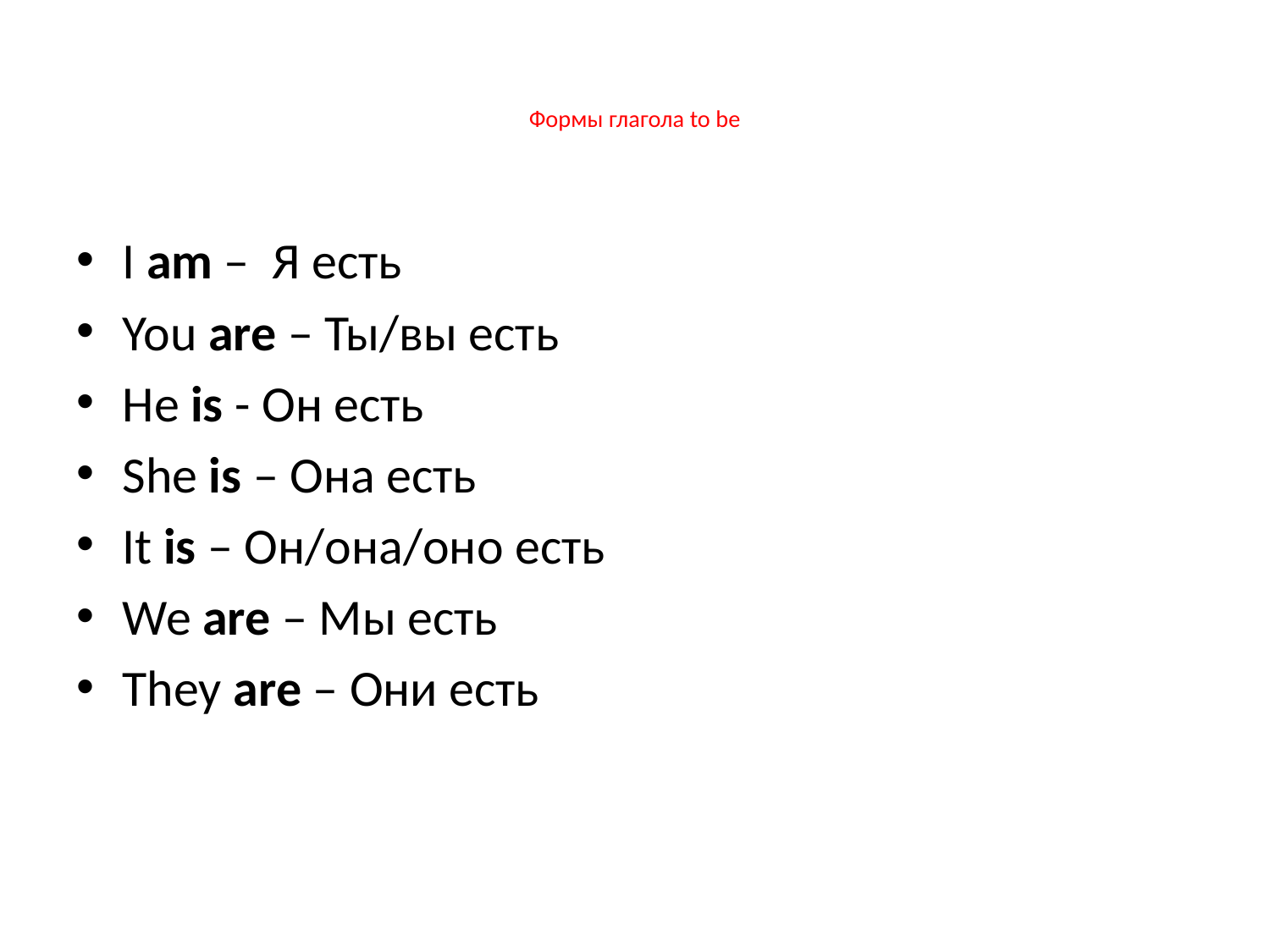

# Формы глагола to be
I am –  Я есть
You are – Ты/вы есть
He is - Он есть
She is – Она есть
It is – Он/она/оно есть
We are – Мы есть
They are – Они есть